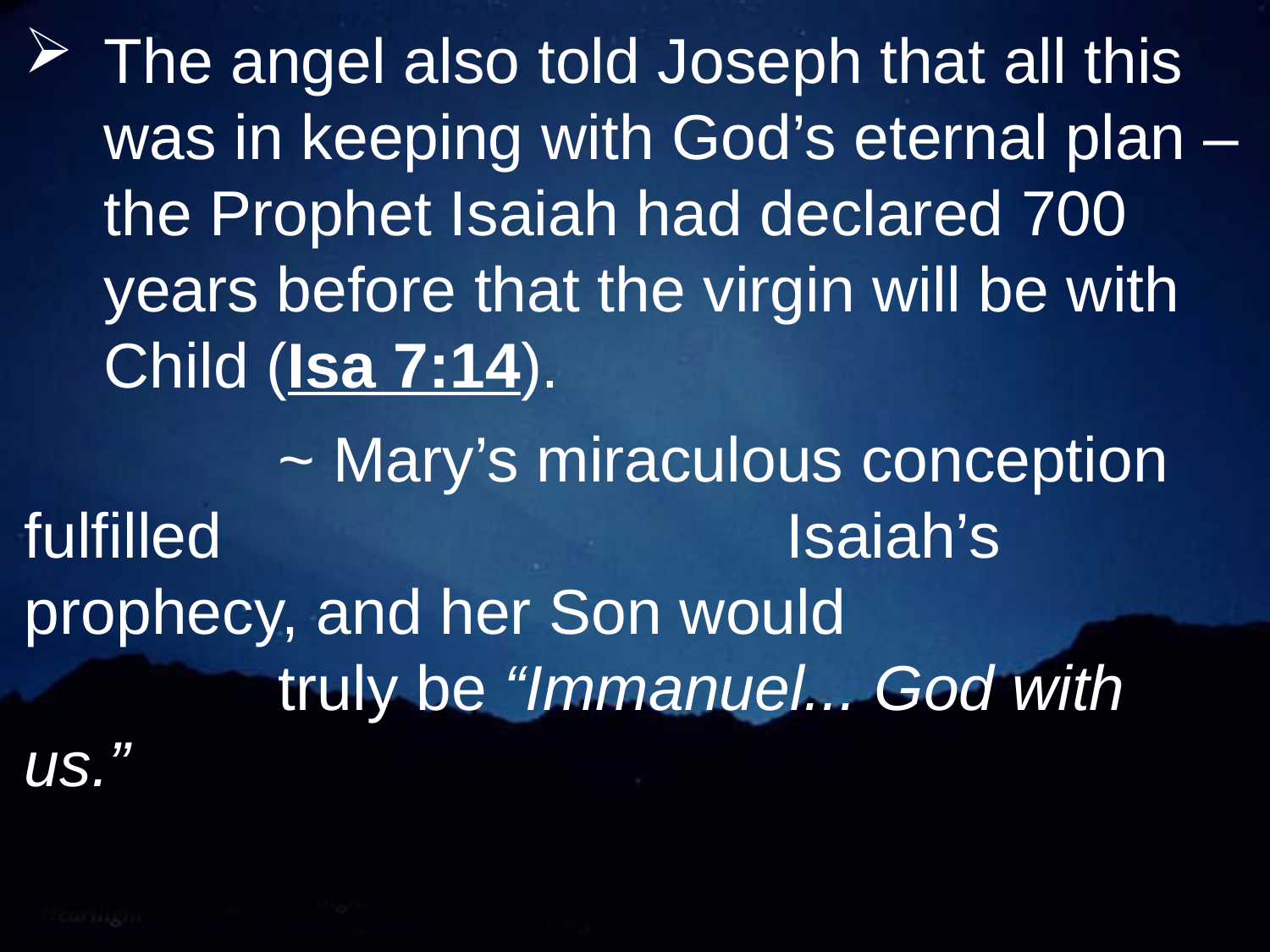

The angel also told Joseph that all this was in keeping with God’s eternal plan – the Prophet Isaiah had declared 700 years before that the virgin will be with Child (Isa 7:14).
		~ Mary’s miraculous conception fulfilled 					Isaiah’s prophecy, and her Son would 					truly be “Immanuel... God with us.”